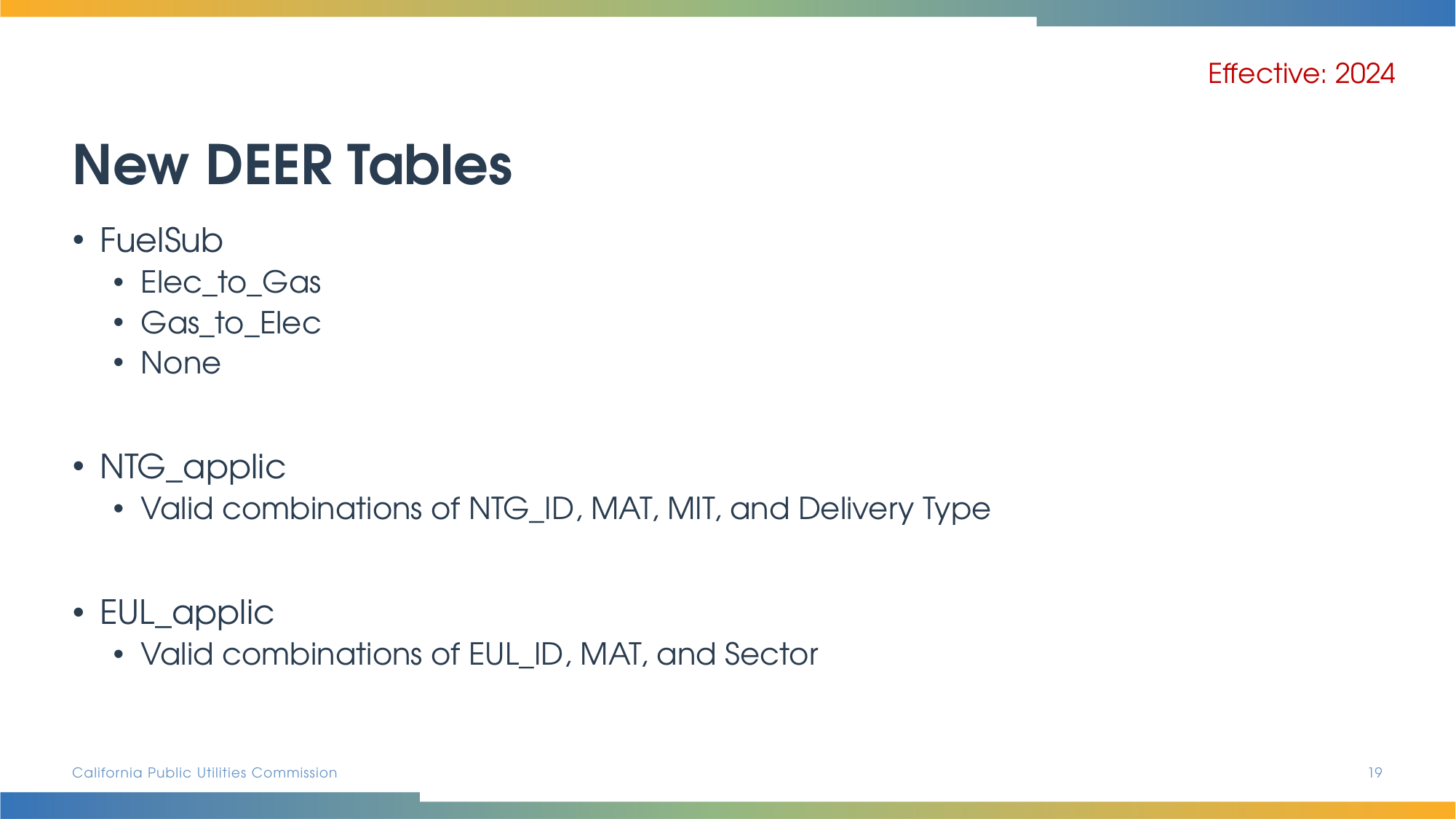

# New DEER Tables
Effective: 2024
FuelSub
Elec_to_Gas
Gas_to_Elec
None

NTG_applic
Valid combinations of NTG_ID, MAT, MIT, and Delivery Type

EUL_applic
Valid combinations of EUL_ID, MAT, and Sector

19